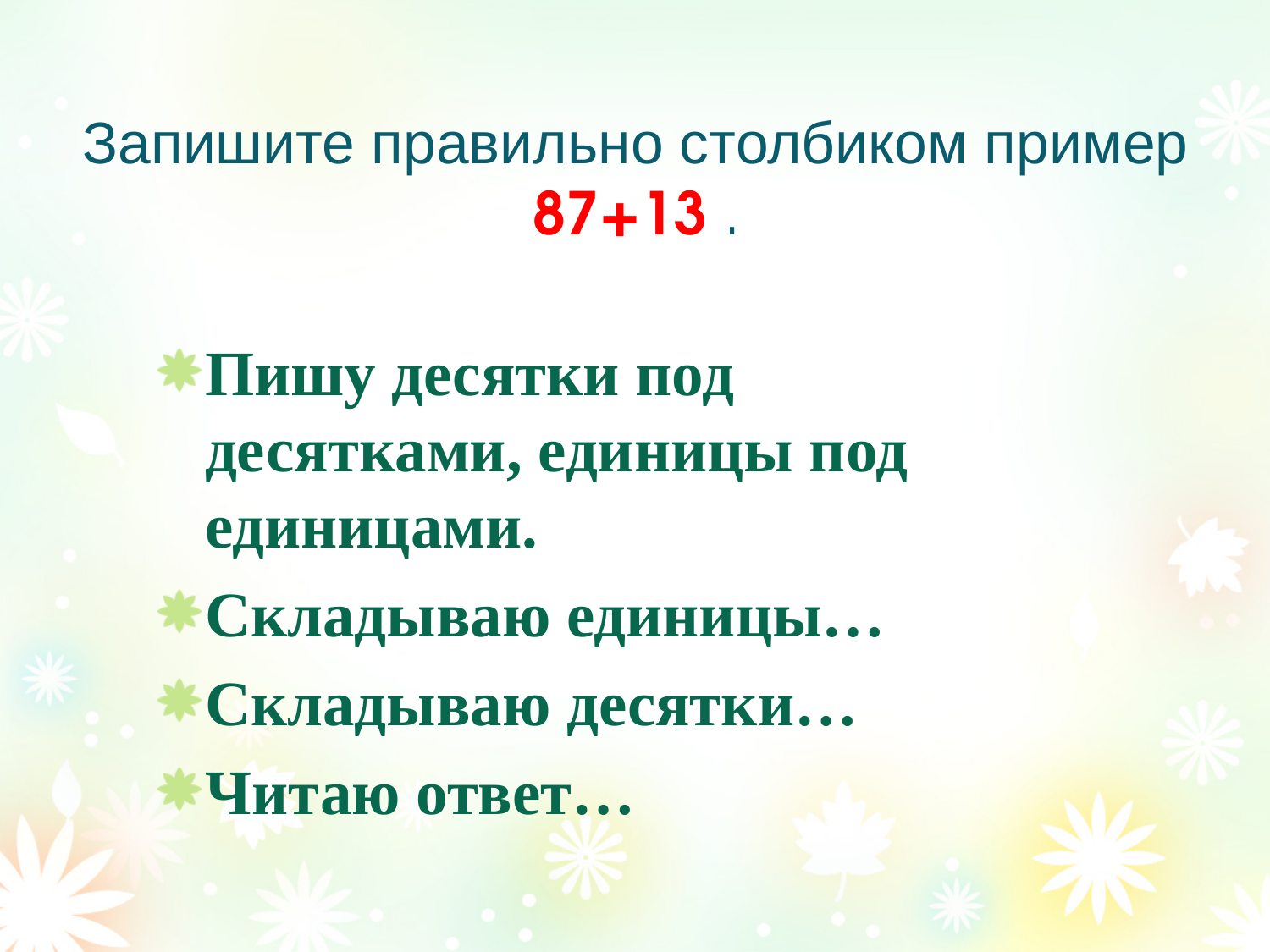

# Запишите правильно столбиком пример 87+13 .
Пишу десятки под десятками, единицы под единицами.
Складываю единицы…
Складываю десятки…
Читаю ответ…